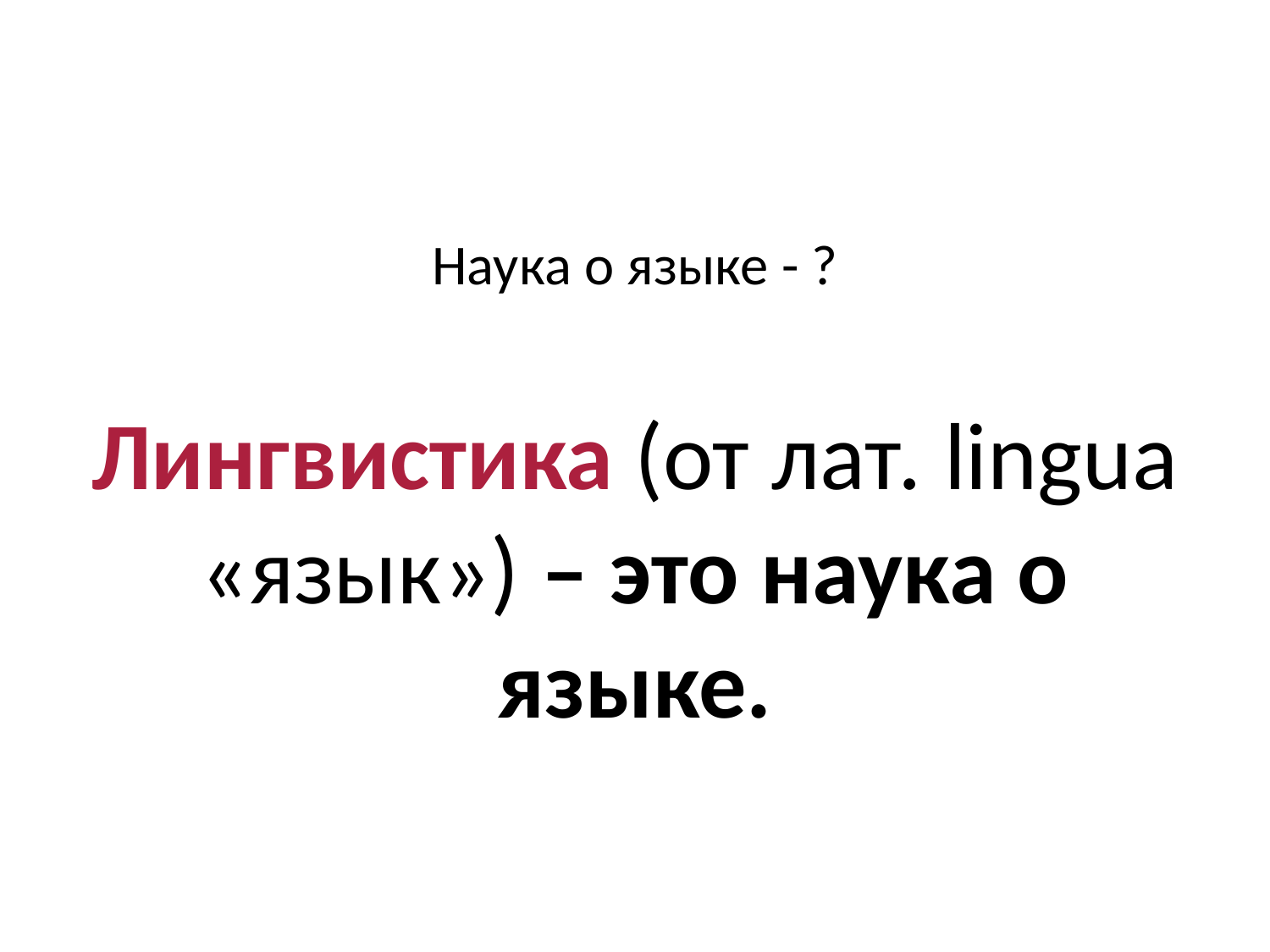

#
Наука о языке - ?

Лингвистика (от лат. lingua «язык») – это наука о языке.